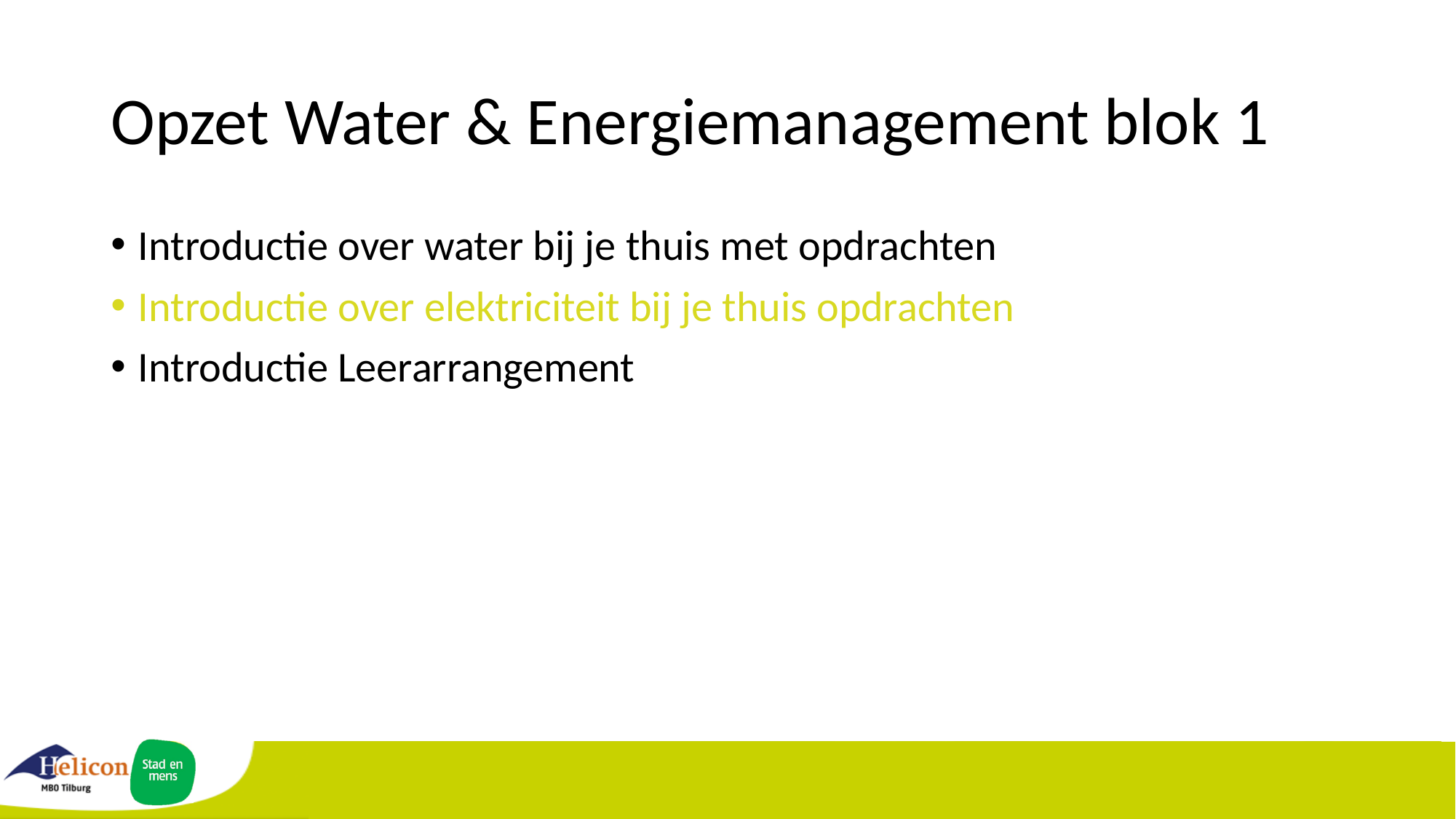

# Opzet Water & Energiemanagement blok 1
Introductie over water bij je thuis met opdrachten
Introductie over elektriciteit bij je thuis opdrachten
Introductie Leerarrangement